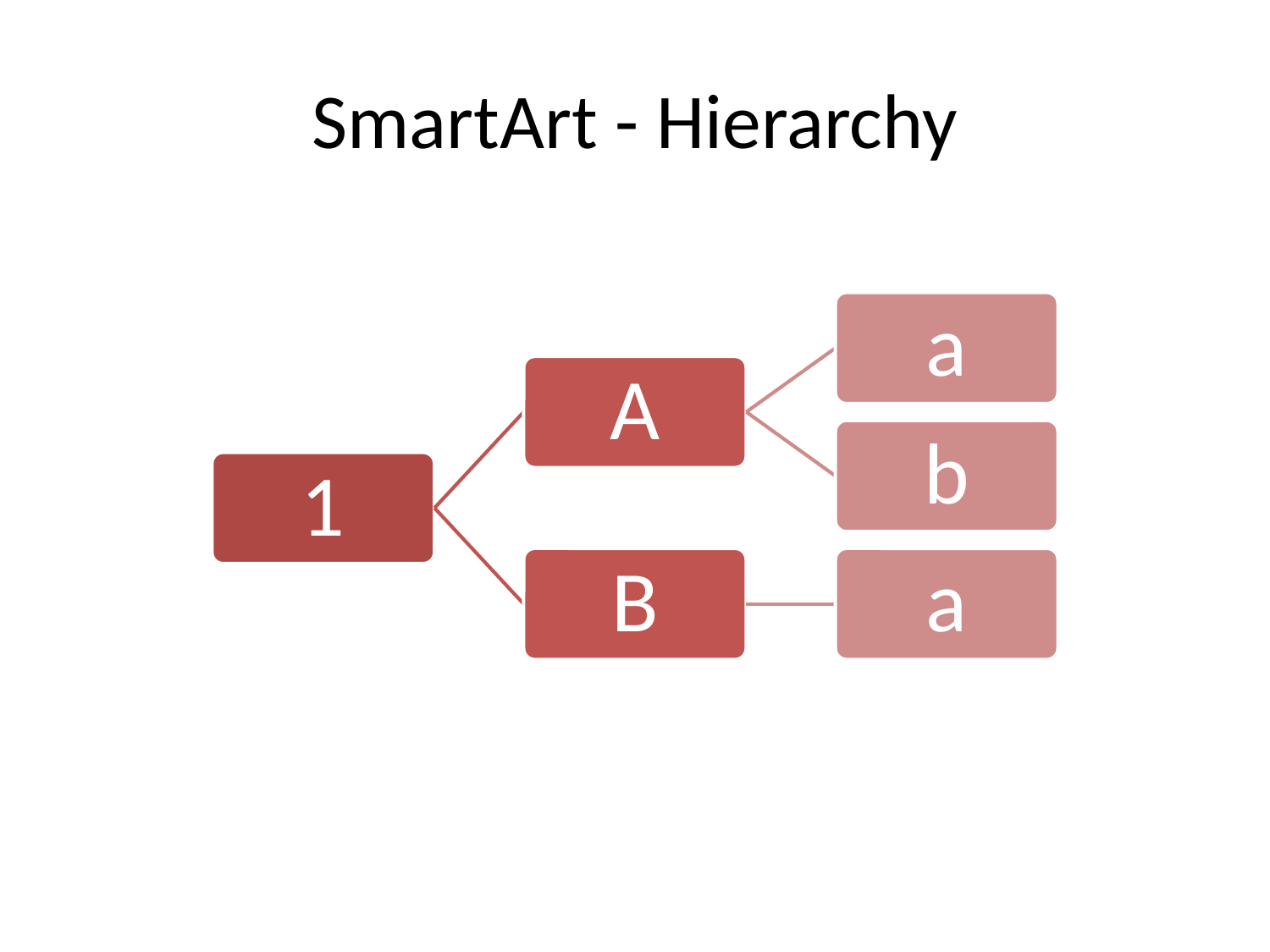

# SmartArt - Hierarchy
1

A

a

b

B

a